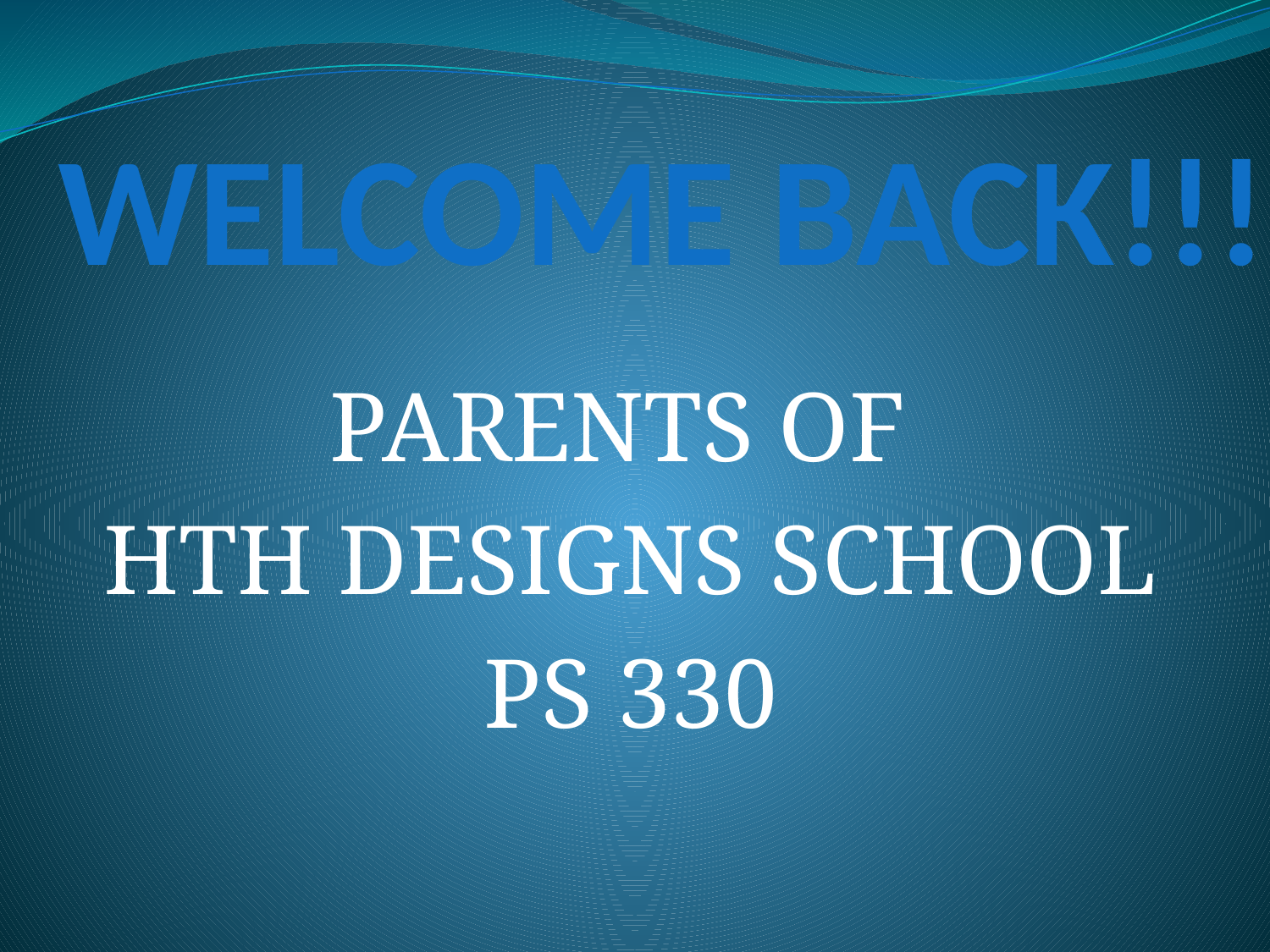

# Welcome Back!!!
PARENTS OF
HTH DESIGNS SCHOOL
PS 330